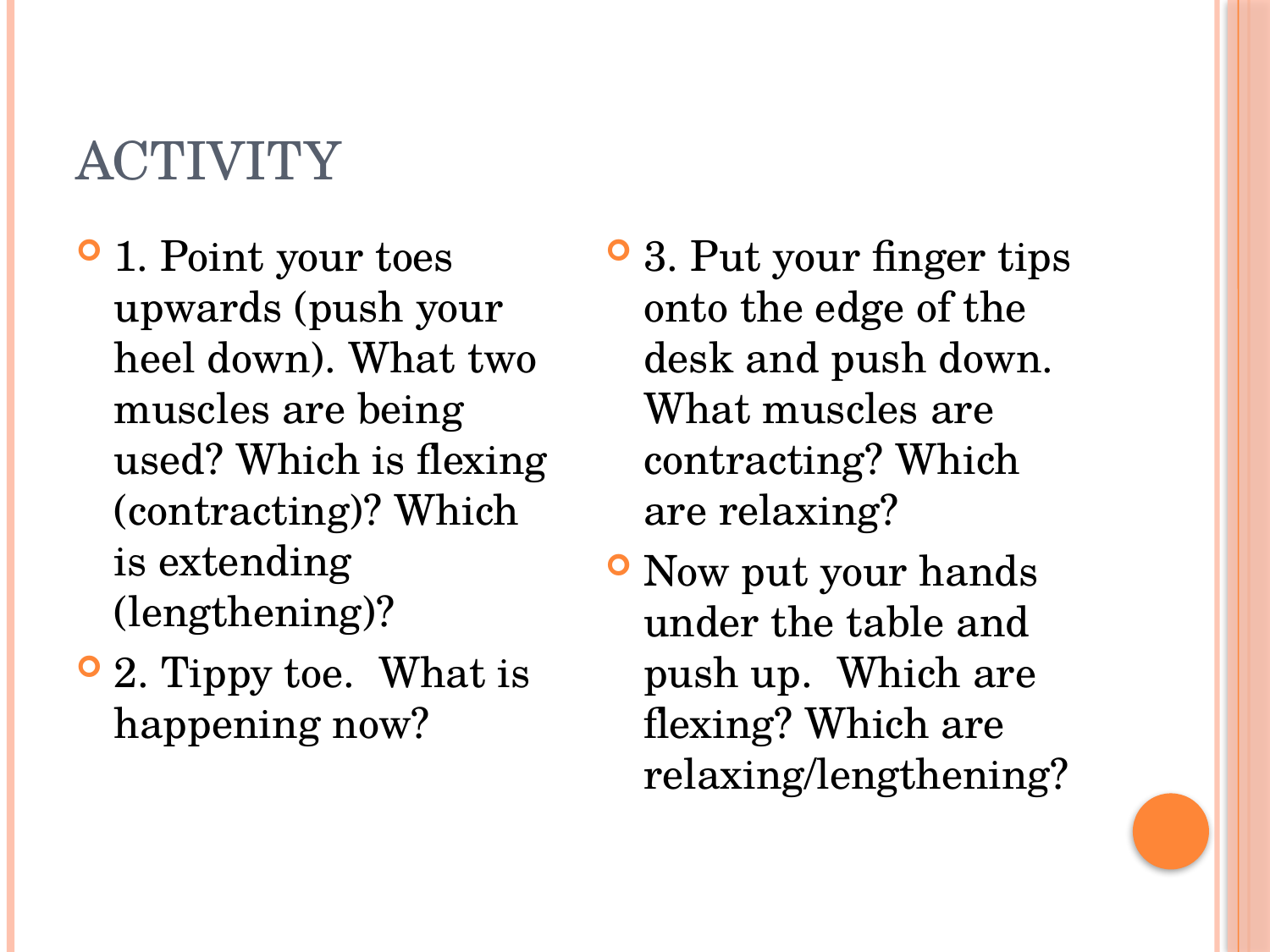

# Activity
1. Point your toes upwards (push your heel down). What two muscles are being used? Which is flexing (contracting)? Which is extending (lengthening)?
2. Tippy toe.  What is happening now?
3. Put your finger tips onto the edge of the desk and push down.  What muscles are contracting? Which are relaxing?
Now put your hands under the table and push up.  Which are flexing? Which are relaxing/lengthening?